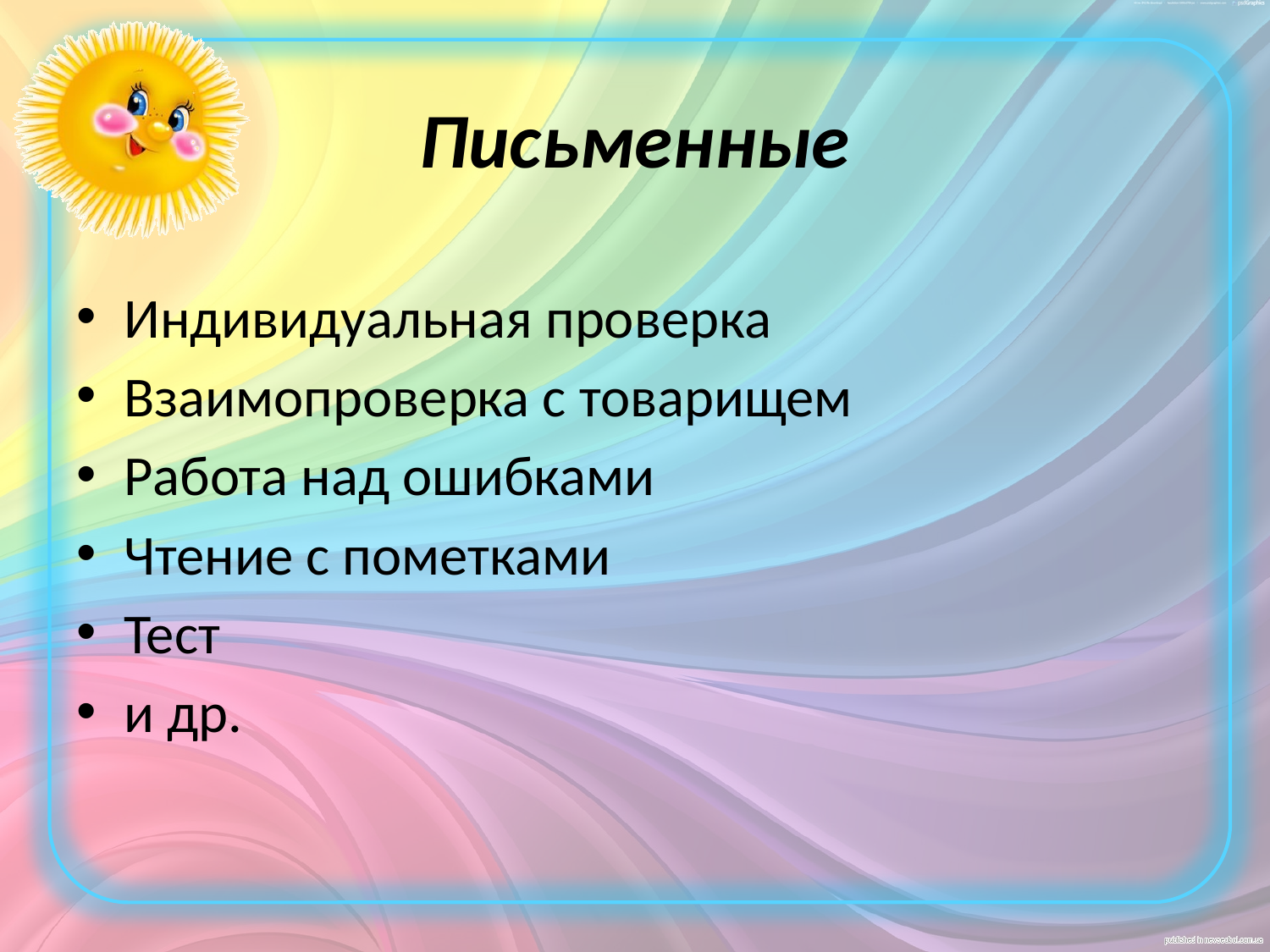

# Письменные

Индивидуальная проверка
Взаимопроверка с товарищем
Работа над ошибками
Чтение с пометками
Тест
и др.